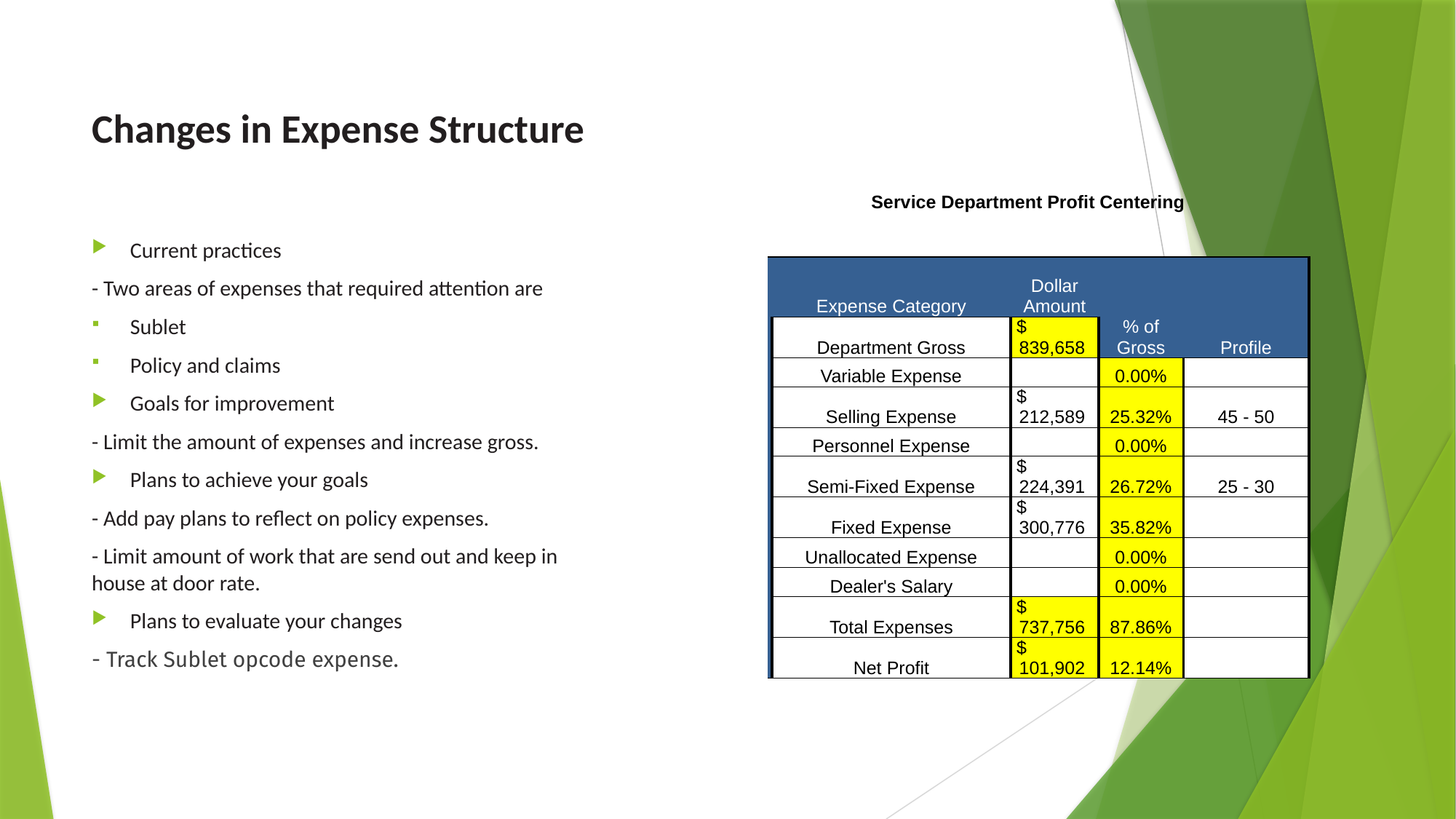

# Changes in Expense Structure
|  |  |  |  |  |  |
| --- | --- | --- | --- | --- | --- |
| Service Department Profit Centering |  |  |  |  |  |
|  |  |  |  |  |  |
|  | Expense Category | Dollar Amount |  |  |  |
|  | Department Gross | $ 839,658 | % of Gross | Profile | Profile |
|  | Variable Expense |  | 0.00% |  |  |
|  | Selling Expense | $ 212,589 | 25.32% | 45 - 50 | 45 - 50 |
|  | Personnel Expense |  | 0.00% |  |  |
|  | Semi-Fixed Expense | $ 224,391 | 26.72% | 25 - 30 | 25 - 30 |
|  | Fixed Expense | $ 300,776 | 35.82% |  |  |
|  | Unallocated Expense |  | 0.00% |  |  |
|  | Dealer's Salary |  | 0.00% |  |  |
|  | Total Expenses | $ 737,756 | 87.86% |  |  |
|  | Net Profit | $ 101,902 | 12.14% |  |  |

Current practices
- Two areas of expenses that required attention are
Sublet
Policy and claims
Goals for improvement
- Limit the amount of expenses and increase gross.
Plans to achieve your goals
- Add pay plans to reflect on policy expenses.
- Limit amount of work that are send out and keep in house at door rate.
Plans to evaluate your changes
- Track Sublet opcode expense.